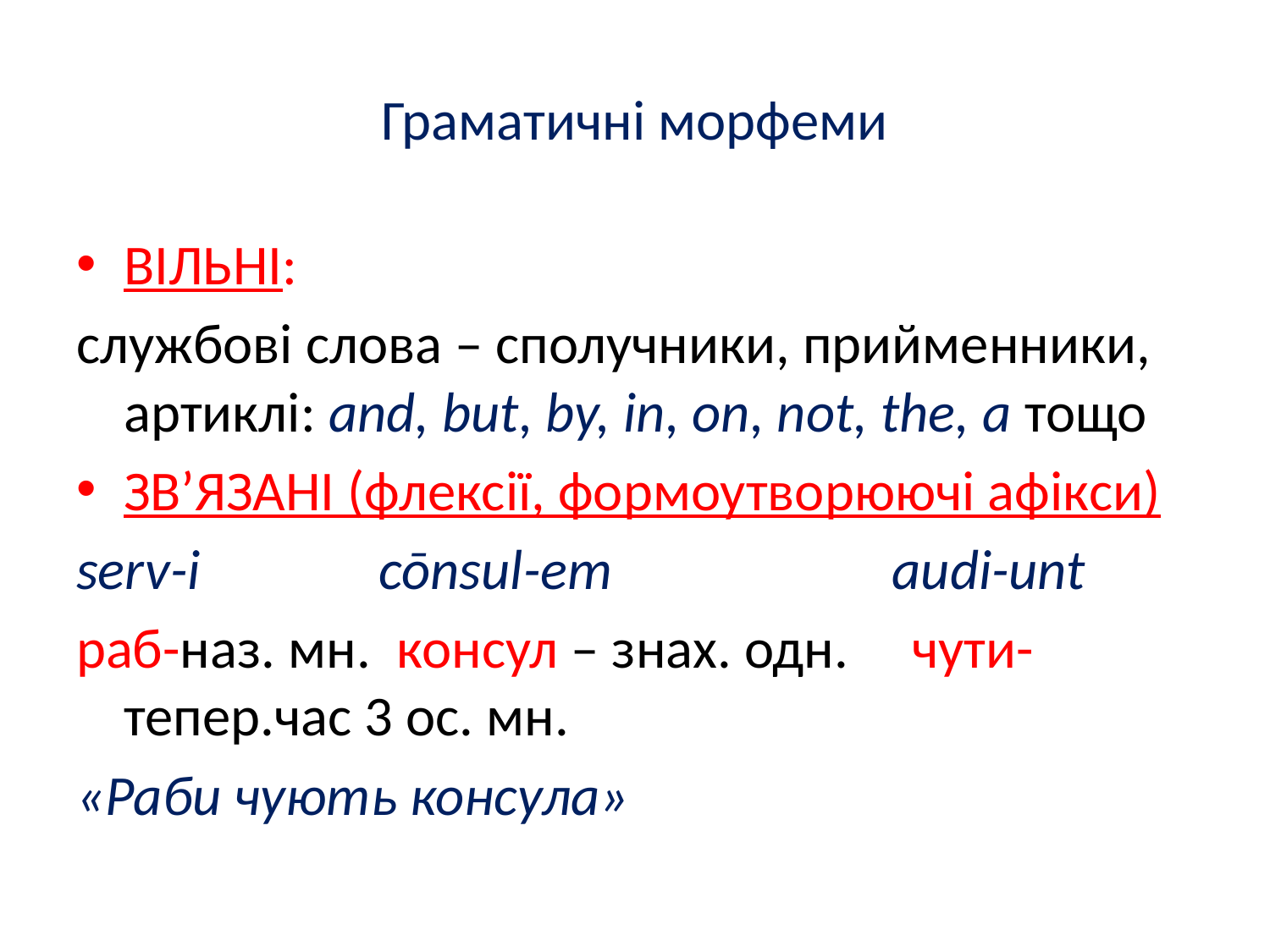

# Граматичні морфеми
ВІЛЬНІ:
службові слова – сполучники, прийменники, артиклі: and, but, by, in, on, not, the, a тощо
ЗВ’ЯЗАНІ (флексії, формоутворюючі афікси)
serv-i              cōnsul-em                      audi-unt
раб-наз. мн.  консул – знах. одн.     чути-тепер.час 3 ос. мн.
«Раби чують консула»